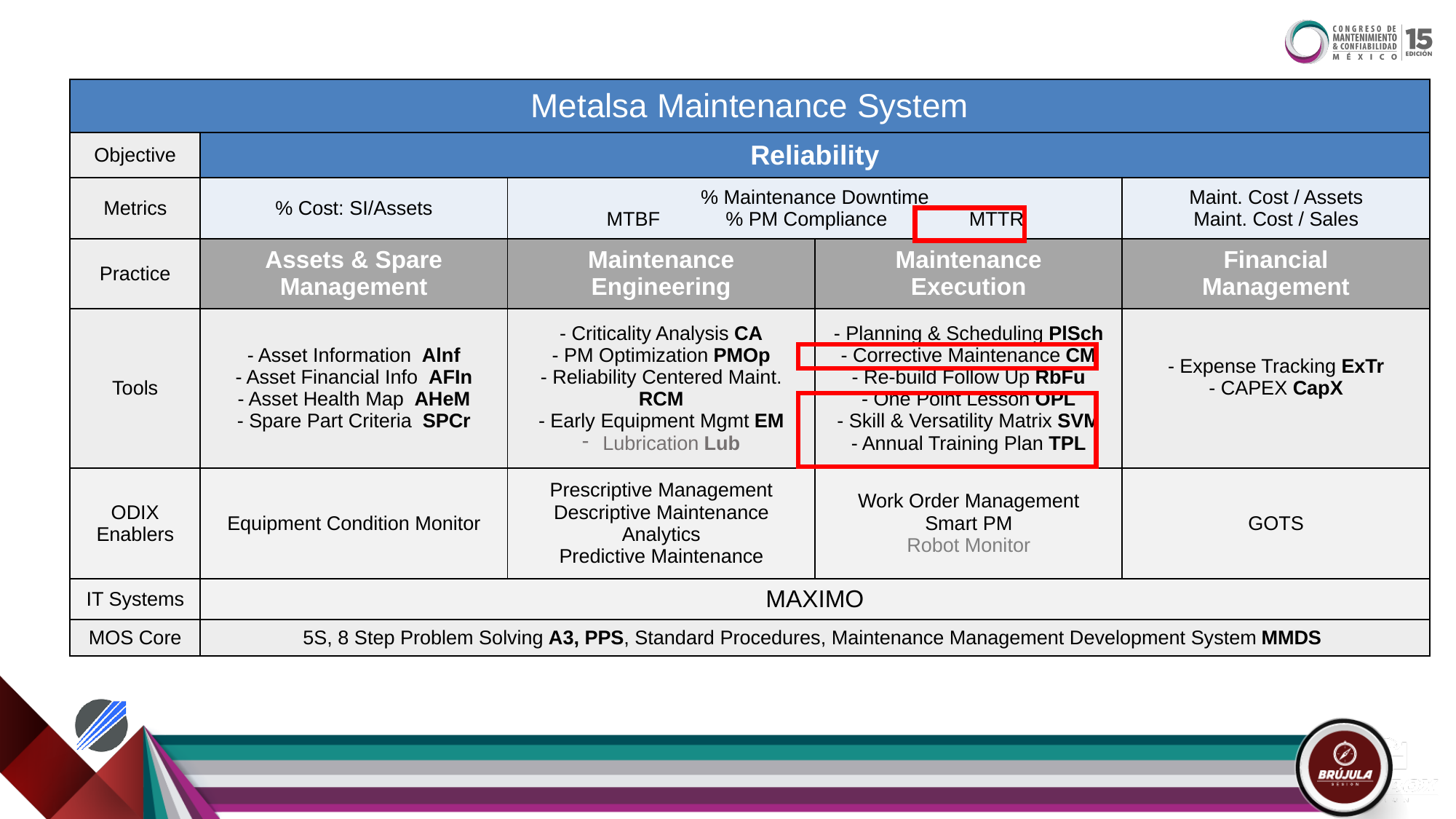

| Metalsa Maintenance System |  |  |  |  |
| --- | --- | --- | --- | --- |
| Objective | Reliability |  |  |  |
| Metrics | % Cost: SI/Assets | % Maintenance Downtime MTBF % PM Compliance MTTR |  | Maint. Cost / Assets Maint. Cost / Sales |
| Practice | Assets & Spare Management | Maintenance Engineering | Maintenance Execution | Financial Management |
| Tools | - Asset Information Alnf - Asset Financial Info AFIn - Asset Health Map AHeM - Spare Part Criteria SPCr | - Criticality Analysis CA - PM Optimization PMOp - Reliability Centered Maint. RCM - Early Equipment Mgmt EM Lubrication Lub | - Planning & Scheduling PlSch - Corrective Maintenance CM - Re-build Follow Up RbFu - One Point Lesson OPL - Skill & Versatility Matrix SVM - Annual Training Plan TPL | - Expense Tracking ExTr - CAPEX CapX |
| ODIX Enablers | Equipment Condition Monitor | Prescriptive Management Descriptive Maintenance Analytics Predictive Maintenance | Work Order Management Smart PM Robot Monitor | GOTS |
| IT Systems | MAXIMO |  |  |  |
| MOS Core | 5S, 8 Step Problem Solving A3, PPS, Standard Procedures, Maintenance Management Development System MMDS |  |  |  |